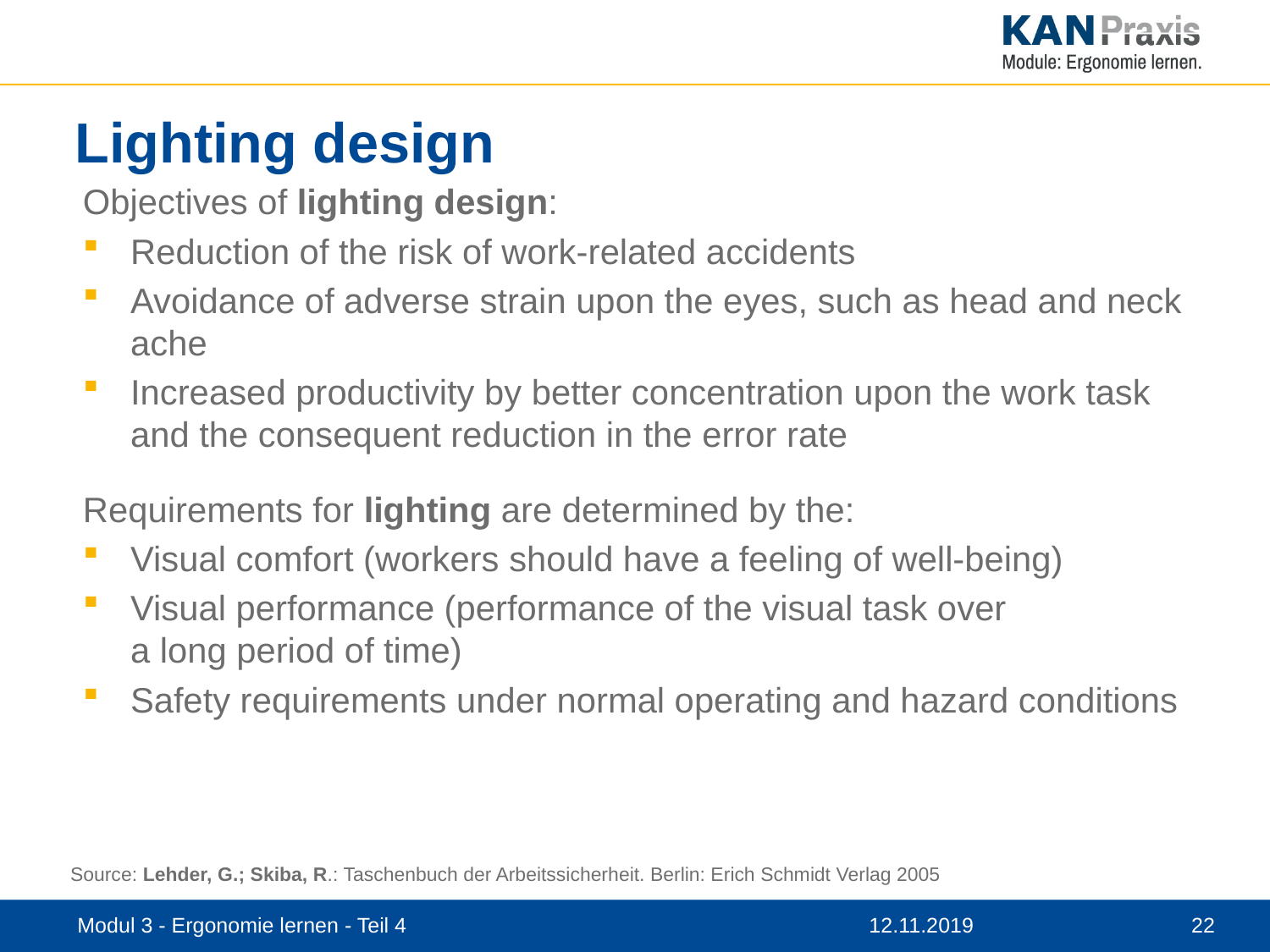

# Lighting design
Objectives of lighting design:
Reduction of the risk of work-related accidents
Avoidance of adverse strain upon the eyes, such as head and neck ache
Increased productivity by better concentration upon the work task and the consequent reduction in the error rate
Requirements for lighting are determined by the:
Visual comfort (workers should have a feeling of well-being)
Visual performance (performance of the visual task over
a long period of time)
Safety requirements under normal operating and hazard conditions

Source: Lehder, G.; Skiba, R.: Taschenbuch der Arbeitssicherheit. Berlin: Erich Schmidt Verlag 2005
Modul 3 - Ergonomie lernen - Teil 4
12.11.2019
22